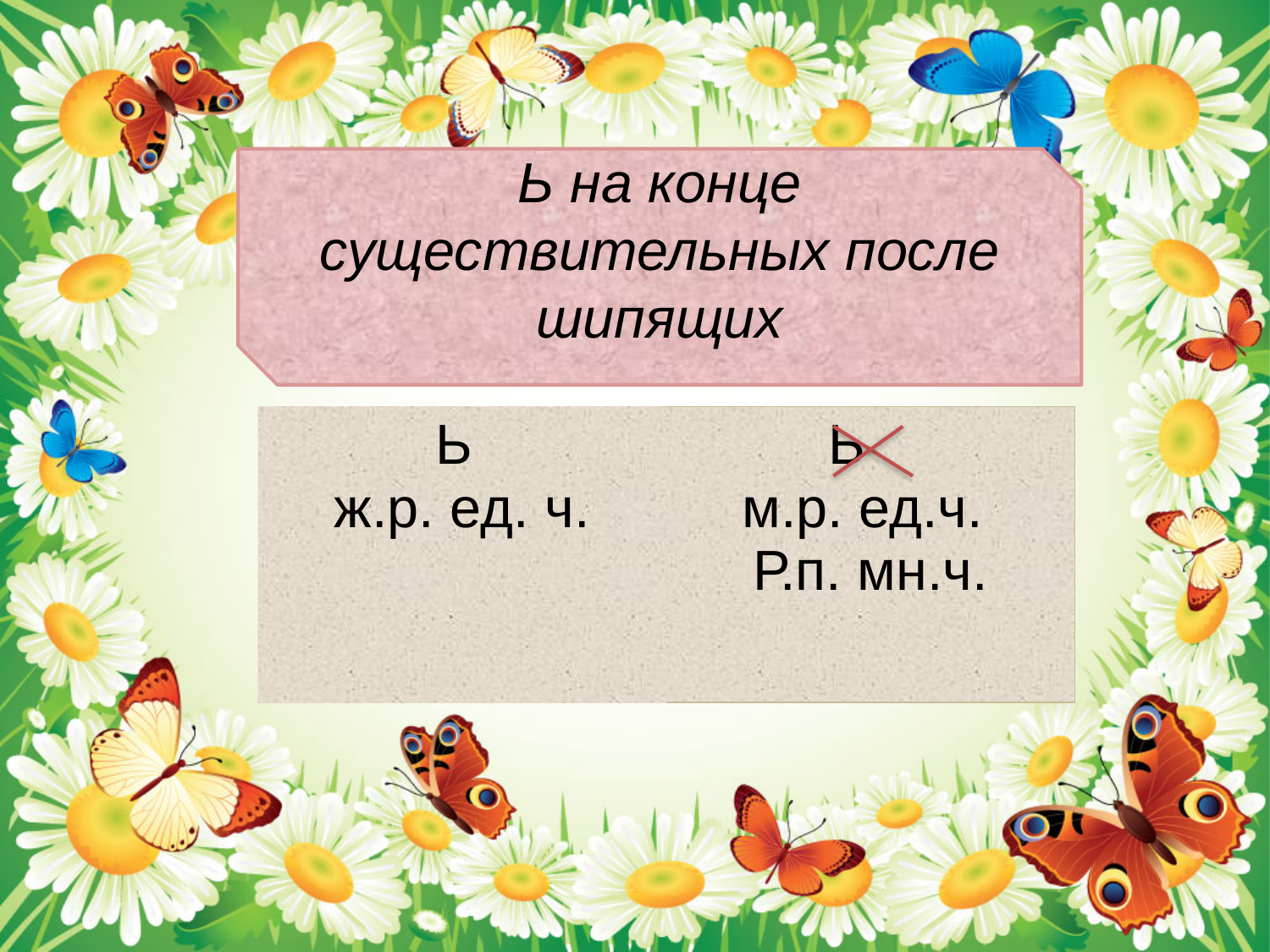

Ь на конце существительных после шипящих

| Ь ж.р. ед. ч. | Ь м.р. ед.ч. Р.п. мн.ч. |
| --- | --- |